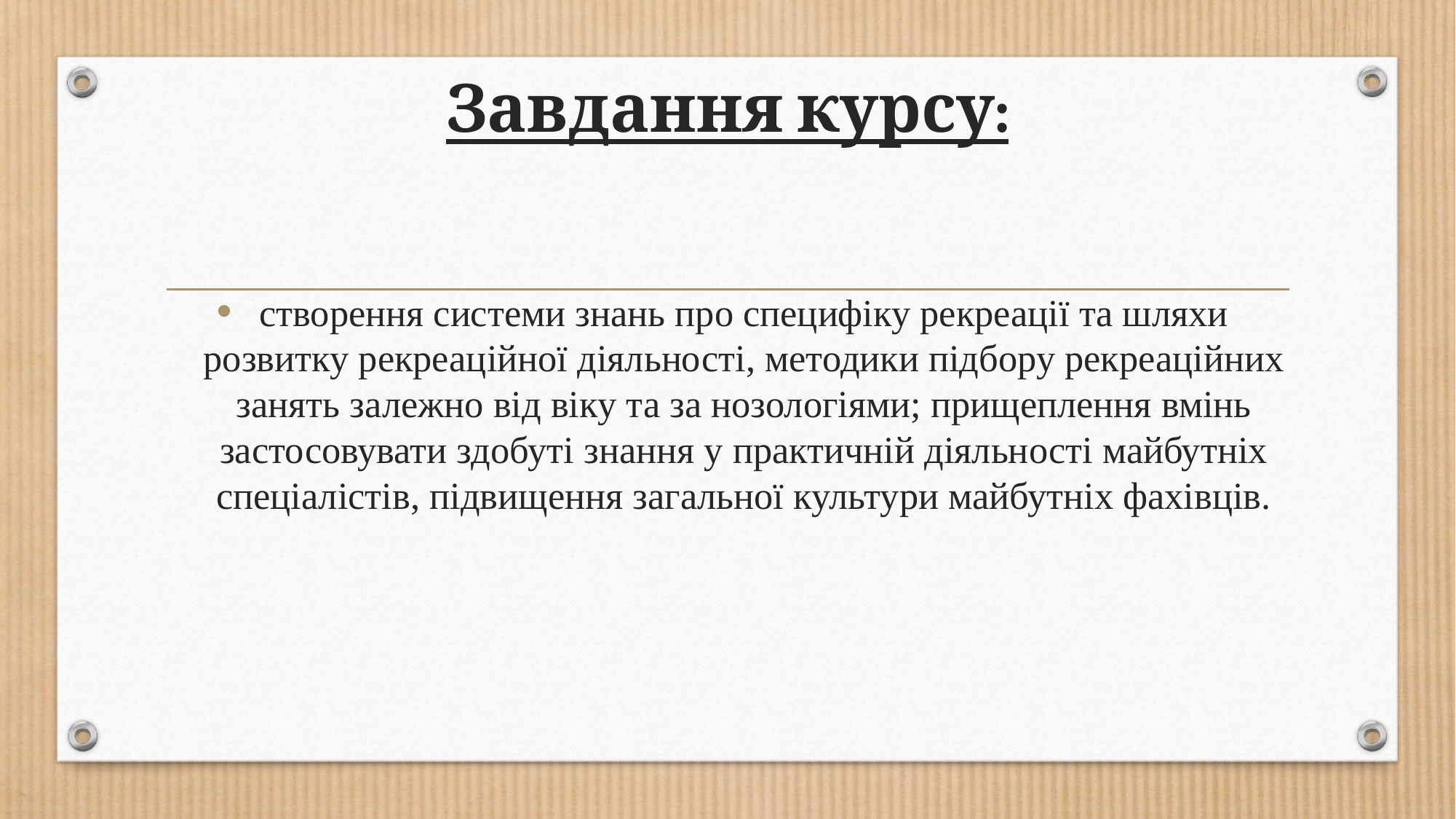

# Завдання курсу:

створення системи знань про специфіку рекреації та шляхи розвитку рекреаційної діяльності, методики підбору рекреаційних занять залежно від віку та за нозологіями; прищеплення вмінь застосовувати здобуті знання у практичній діяльності майбутніх спеціалістів, підвищення загальної культури майбутніх фахівців.